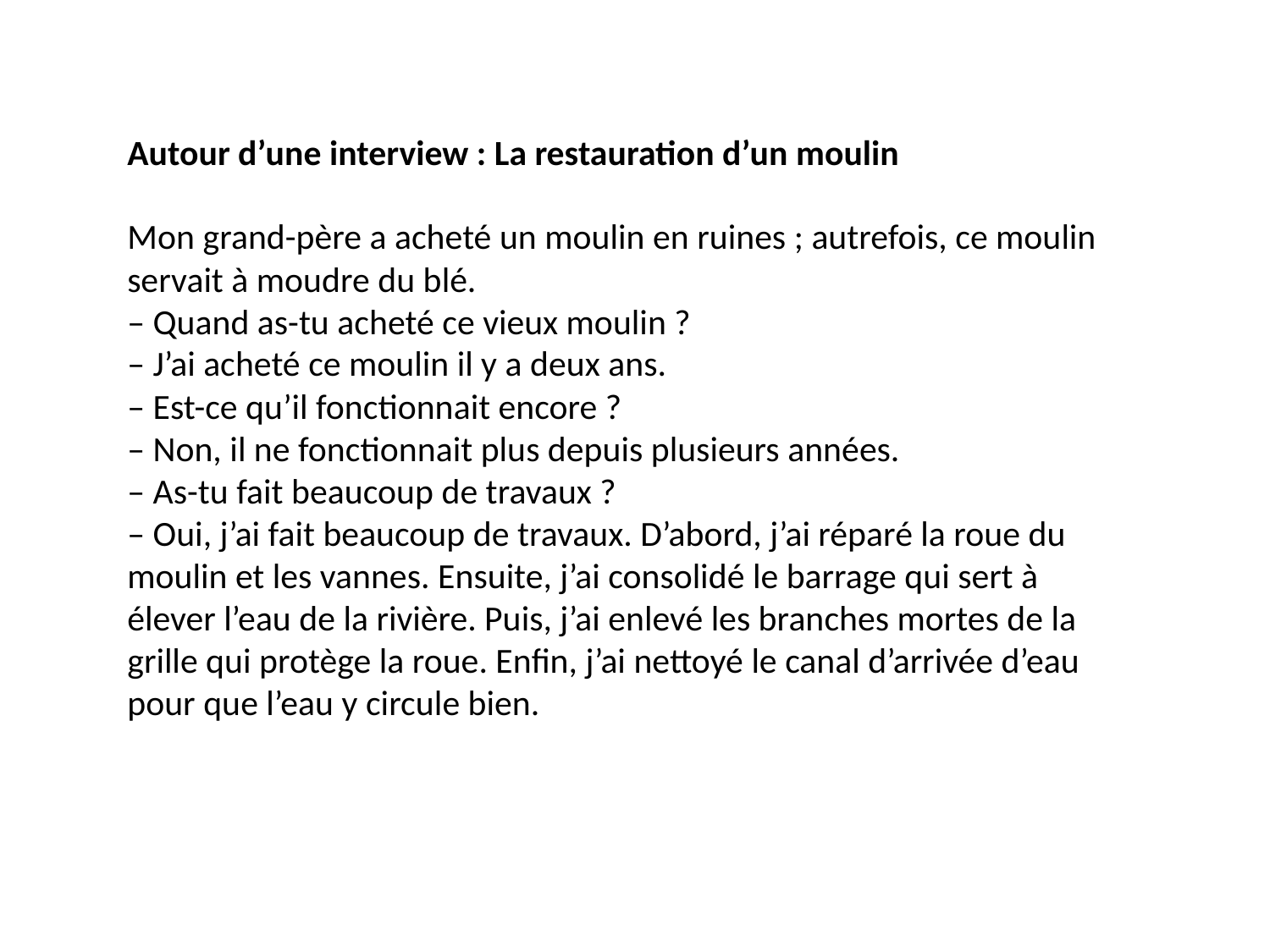

Autour d’une interview : La restauration d’un moulin

Mon grand-père a acheté un moulin en ruines ; autrefois, ce moulin servait à moudre du blé.
– Quand as-tu acheté ce vieux moulin ?
– J’ai acheté ce moulin il y a deux ans.
– Est-ce qu’il fonctionnait encore ?
– Non, il ne fonctionnait plus depuis plusieurs années.
– As-tu fait beaucoup de travaux ?
– Oui, j’ai fait beaucoup de travaux. D’abord, j’ai réparé la roue du moulin et les vannes. Ensuite, j’ai consolidé le barrage qui sert à élever l’eau de la rivière. Puis, j’ai enlevé les branches mortes de la grille qui protège la roue. Enfin, j’ai nettoyé le canal d’arrivée d’eau pour que l’eau y circule bien.